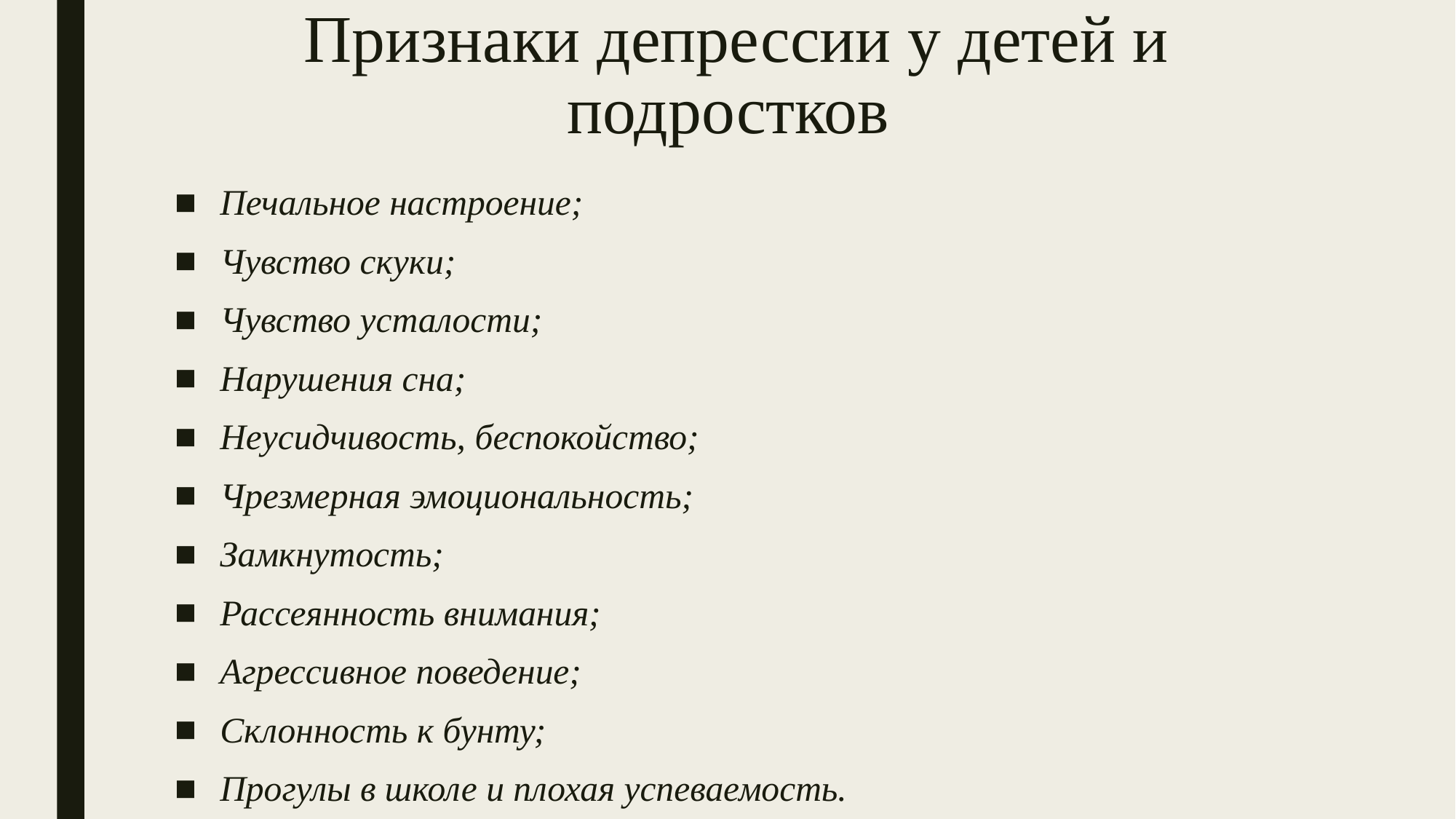

# Признаки депрессии у детей и подростков
Печальное настроение;
Чувство скуки;
Чувство усталости;
Нарушения сна;
Неусидчивость, беспокойство;
Чрезмерная эмоциональность;
Замкнутость;
Рассеянность внимания;
Агрессивное поведение;
Склонность к бунту;
Прогулы в школе и плохая успеваемость.